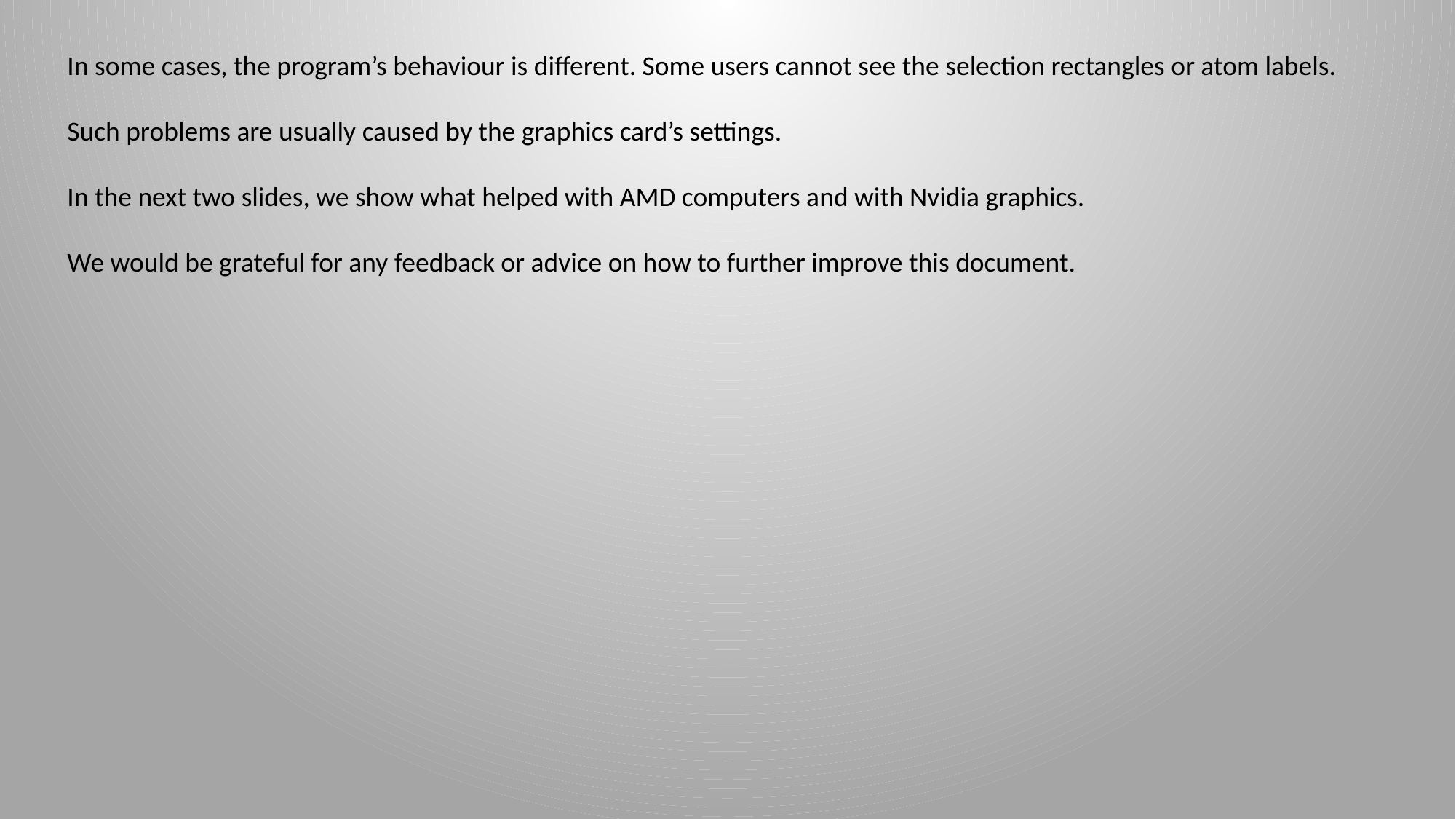

In some cases, the program’s behaviour is different. Some users cannot see the selection rectangles or atom labels.

Such problems are usually caused by the graphics card’s settings.

In the next two slides, we show what helped with AMD computers and with Nvidia graphics.

We would be grateful for any feedback or advice on how to further improve this document.